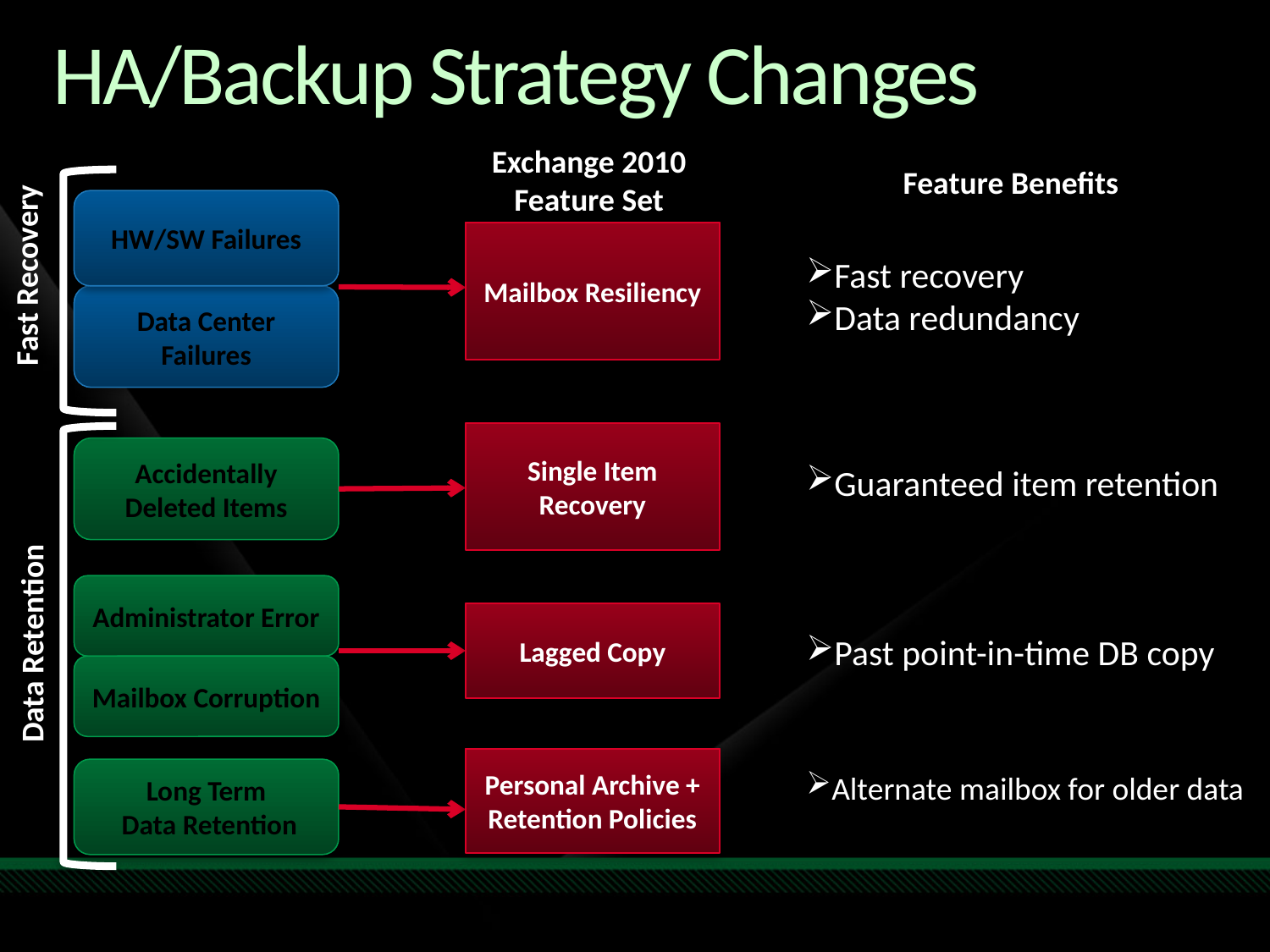

# HA/Backup Strategy Changes
Exchange 2010
Feature Set
Feature Benefits

HW/SW Failures
Mailbox Resiliency
Fast Recovery

Fast recovery
Data redundancy
Data Center Failures
Single Item Recovery

Accidentally Deleted Items
Guaranteed item retention

Administrator Error
Data Retention

Lagged Copy
Past point-in-time DB copy
Mailbox Corruption
Personal Archive + Retention Policies
Long Term
 Data Retention
Alternate mailbox for older data